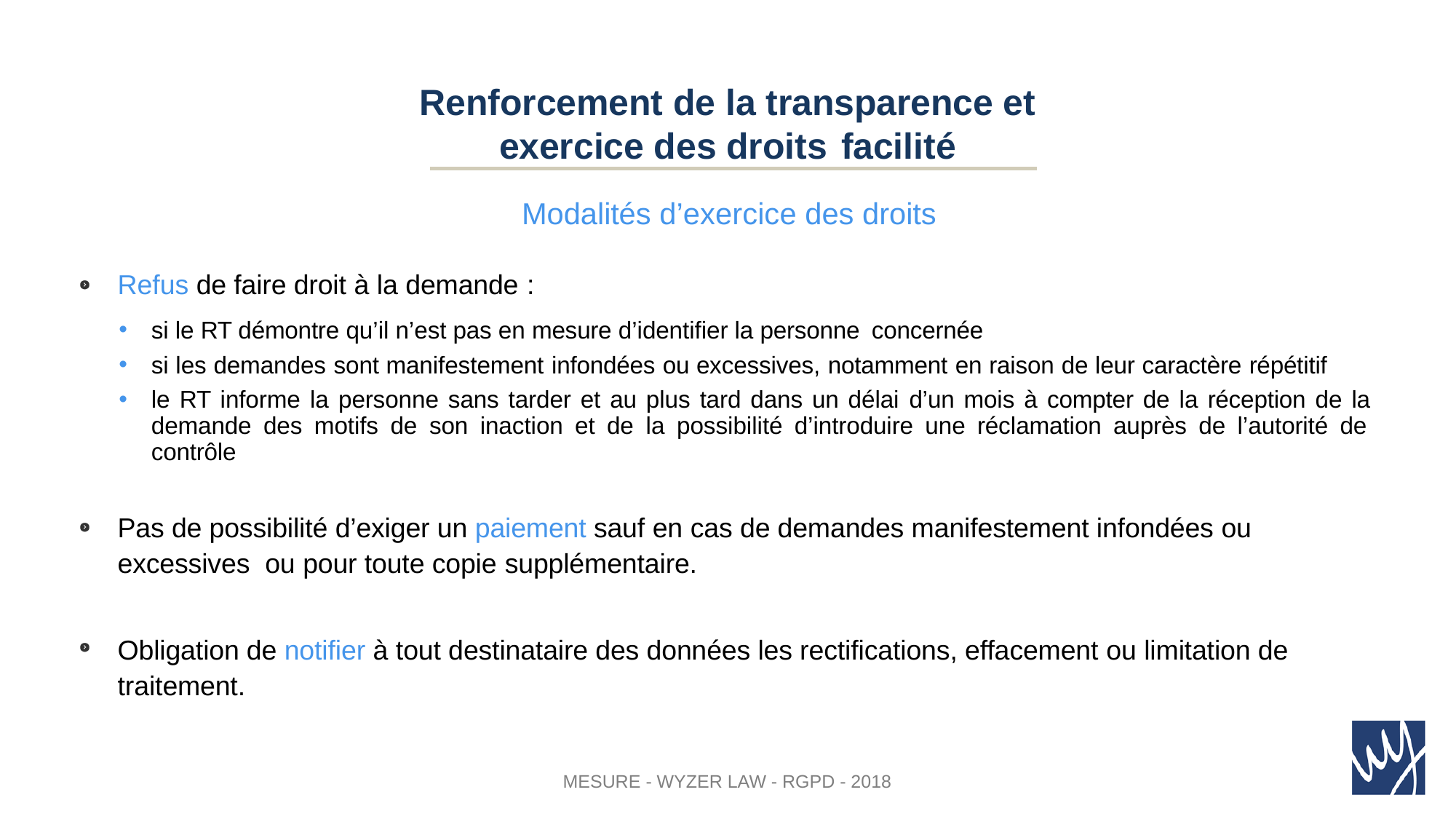

Renforcement de la transparence et exercice des droits facilité

Modalités d’exercice des droits

Refus de faire droit à la demande :
si le RT démontre qu’il n’est pas en mesure d’identifier la personne concernée
si les demandes sont manifestement infondées ou excessives, notamment en raison de leur caractère répétitif
le RT informe la personne sans tarder et au plus tard dans un délai d’un mois à compter de la réception de la  demande des motifs de son inaction et de la possibilité d’introduire une réclamation auprès de l’autorité de  contrôle

Pas de possibilité d’exiger un paiement sauf en cas de demandes manifestement infondées ou excessives  ou pour toute copie supplémentaire.

Obligation de notifier à tout destinataire des données les rectifications, effacement ou limitation de  traitement.

MESURE - WYZER LAW - RGPD - 2018